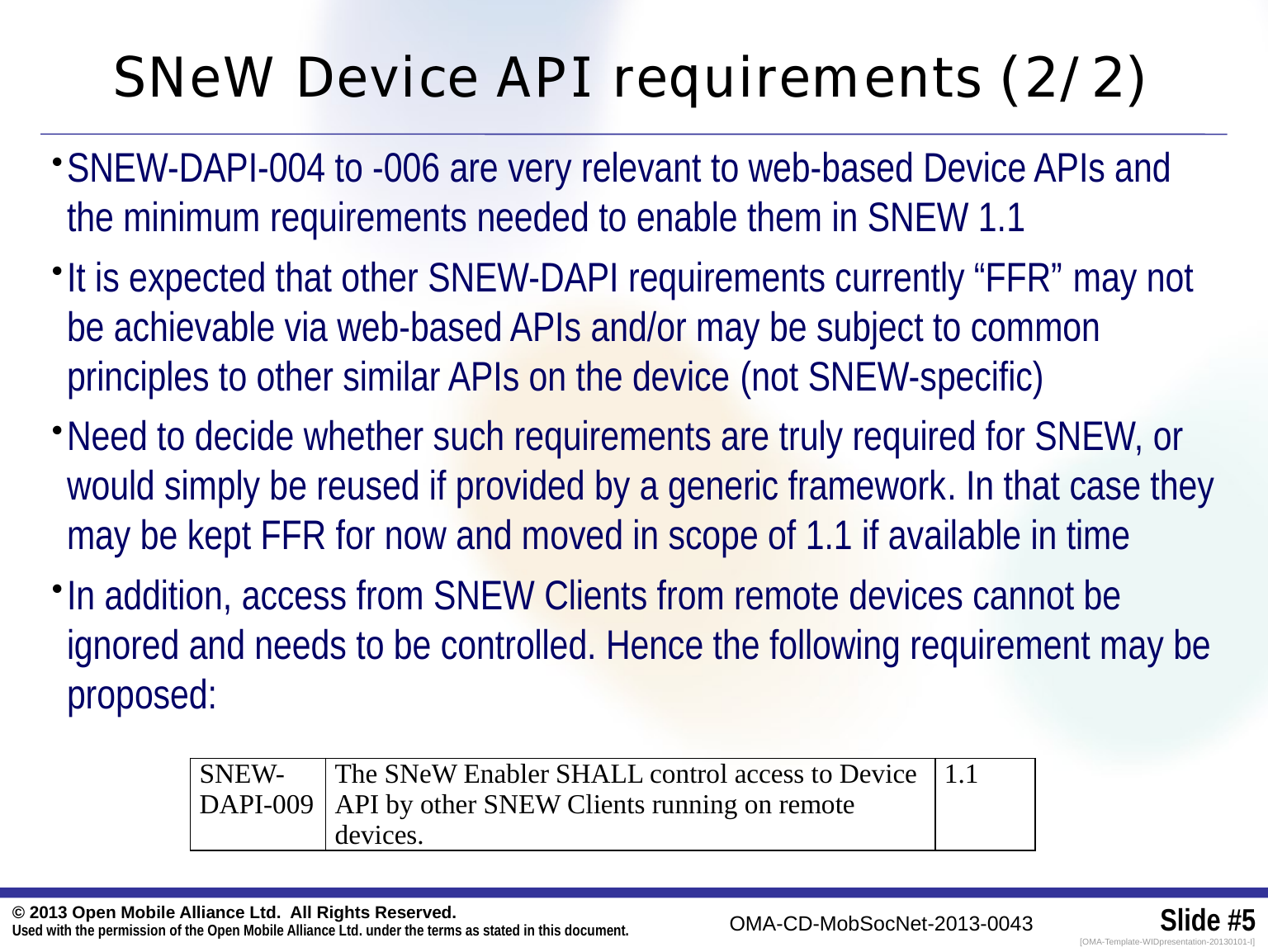

# SNeW Device API requirements (2/2)
SNEW-DAPI-004 to -006 are very relevant to web-based Device APIs and the minimum requirements needed to enable them in SNEW 1.1
It is expected that other SNEW-DAPI requirements currently “FFR” may not be achievable via web-based APIs and/or may be subject to common principles to other similar APIs on the device (not SNEW-specific)
Need to decide whether such requirements are truly required for SNEW, or would simply be reused if provided by a generic framework. In that case they may be kept FFR for now and moved in scope of 1.1 if available in time
In addition, access from SNEW Clients from remote devices cannot be ignored and needs to be controlled. Hence the following requirement may be proposed:

| SNEW-DAPI-009 | The SNeW Enabler SHALL control access to Device API by other SNEW Clients running on remote devices. | 1.1 |
| --- | --- | --- |